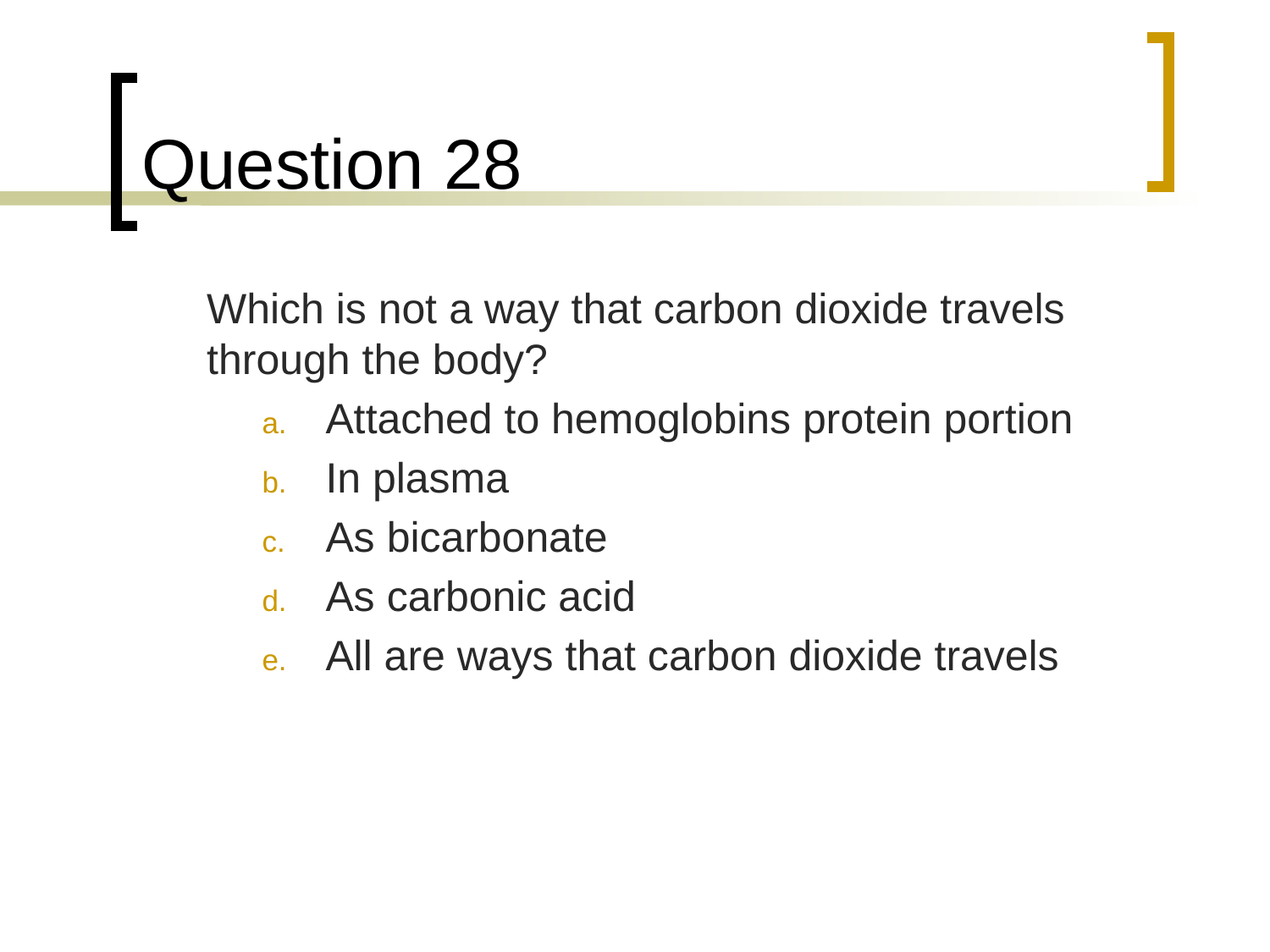

# Question 28
	Which is not a way that carbon dioxide travels through the body?
Attached to hemoglobins protein portion
In plasma
As bicarbonate
As carbonic acid
All are ways that carbon dioxide travels